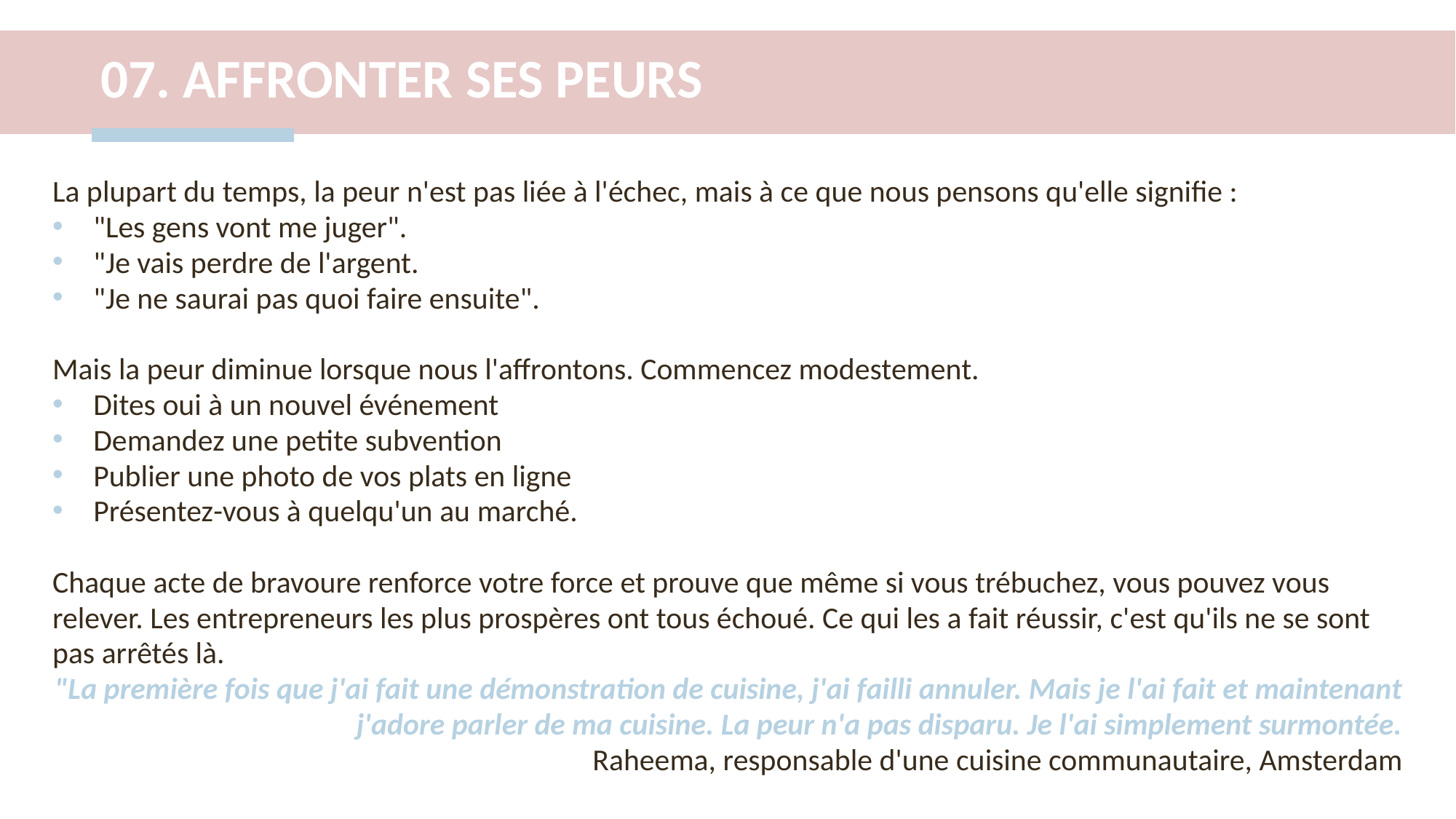

07. AFFRONTER SES PEURS
La plupart du temps, la peur n'est pas liée à l'échec, mais à ce que nous pensons qu'elle signifie :
"Les gens vont me juger".
"Je vais perdre de l'argent.
"Je ne saurai pas quoi faire ensuite".

Mais la peur diminue lorsque nous l'affrontons. Commencez modestement.
Dites oui à un nouvel événement
Demandez une petite subvention
Publier une photo de vos plats en ligne
Présentez-vous à quelqu'un au marché.

Chaque acte de bravoure renforce votre force et prouve que même si vous trébuchez, vous pouvez vous relever. Les entrepreneurs les plus prospères ont tous échoué. Ce qui les a fait réussir, c'est qu'ils ne se sont pas arrêtés là.
"La première fois que j'ai fait une démonstration de cuisine, j'ai failli annuler. Mais je l'ai fait et maintenant j'adore parler de ma cuisine. La peur n'a pas disparu. Je l'ai simplement surmontée.
 Raheema, responsable d'une cuisine communautaire, Amsterdam